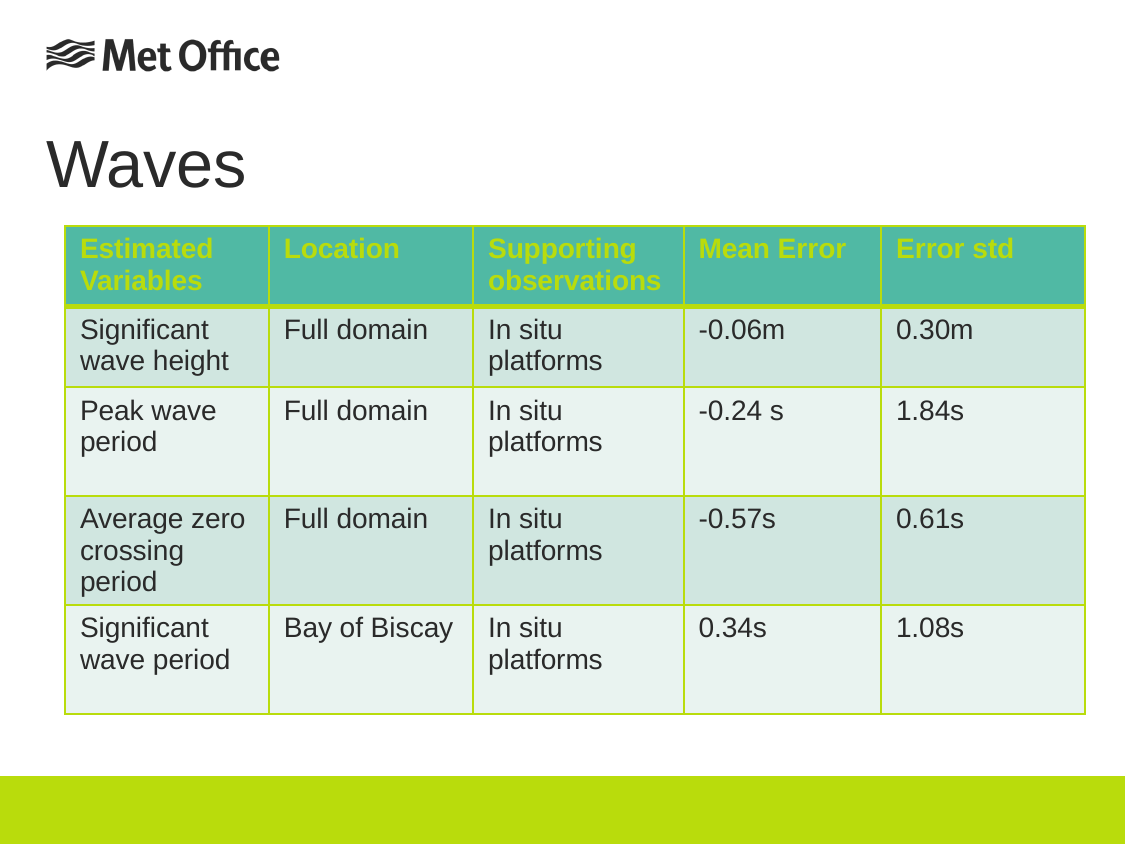

# Waves
| Estimated Variables | Location | Supporting observations | Mean Error | Error std |
| --- | --- | --- | --- | --- |
| Significant wave height | Full domain | In situ platforms | -0.06m | 0.30m |
| Peak wave period | Full domain | In situ platforms | -0.24 s | 1.84s |
| Average zero crossing period | Full domain | In situ platforms | -0.57s | 0.61s |
| Significant wave period | Bay of Biscay | In situ platforms | 0.34s | 1.08s |